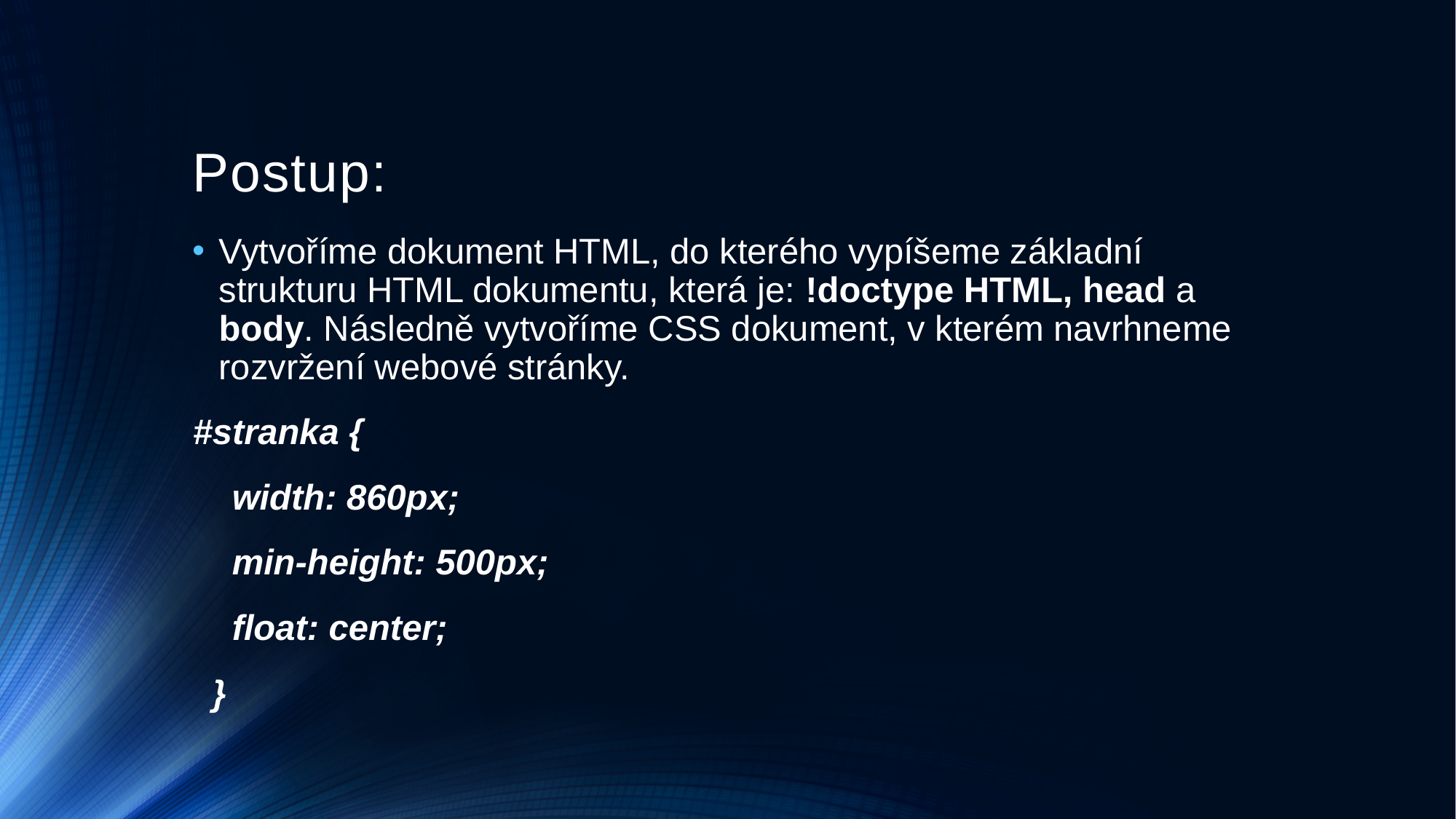

# Postup:
Vytvoříme dokument HTML, do kterého vypíšeme základní strukturu HTML dokumentu, která je: !doctype HTML, head a body. Následně vytvoříme CSS dokument, v kterém navrhneme rozvržení webové stránky.
#stranka {
    width: 860px;
    min-height: 500px;
    float: center;
  }